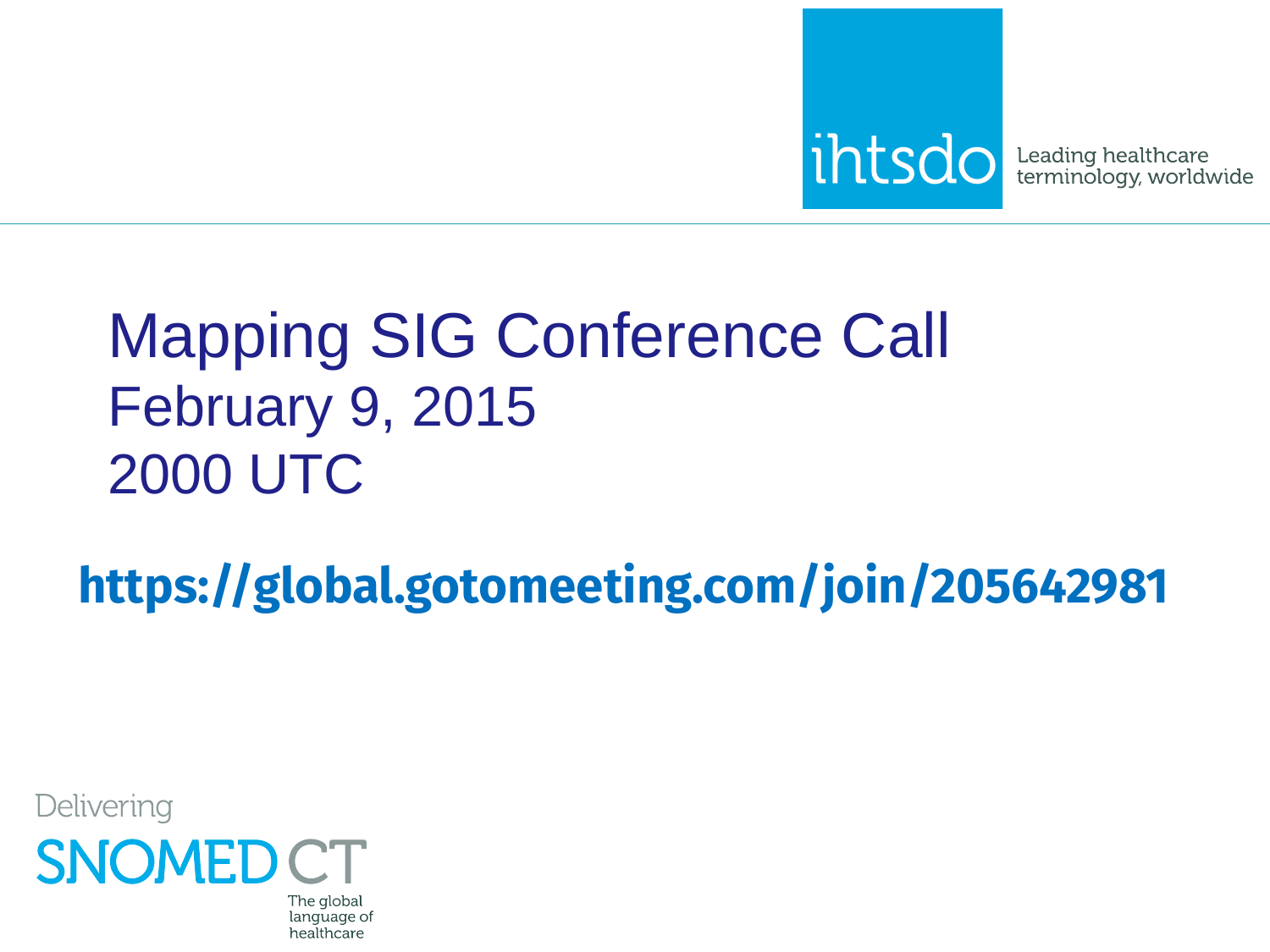

# Mapping SIG Conference Call February 9, 2015 2000 UTC
https://global.gotomeeting.com/join/205642981